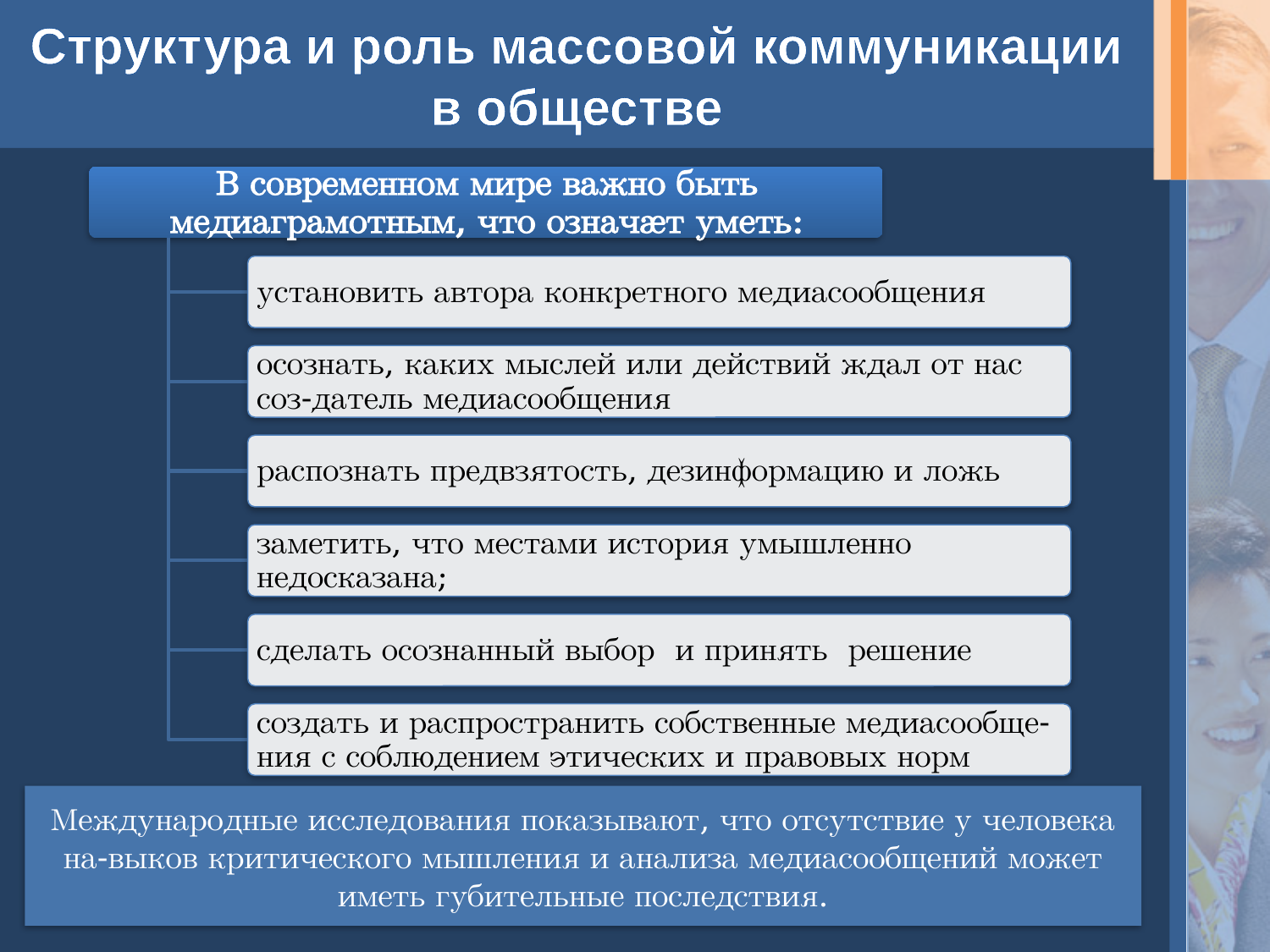

# Структура и роль массовой коммуникации в обществе
В современном мире важно быть медиаграмотным, что означает уметь:
установить автора конкретного медиасообщения
осознать, каких мыслей или действий ждал от нас соз-датель медиасообщения
распознать предвзятость, дезинформацию и ложь
заметить, что местами история умышленно недосказана;
сделать осознанный выбор  и принять  решение
создать и распространить собственные медиасообще-ния с соблюдением этических и правовых норм
Международные исследования показывают, что отсутствие у человека на-выков критического мышления и анализа медиасообщений может иметь губительные последствия.